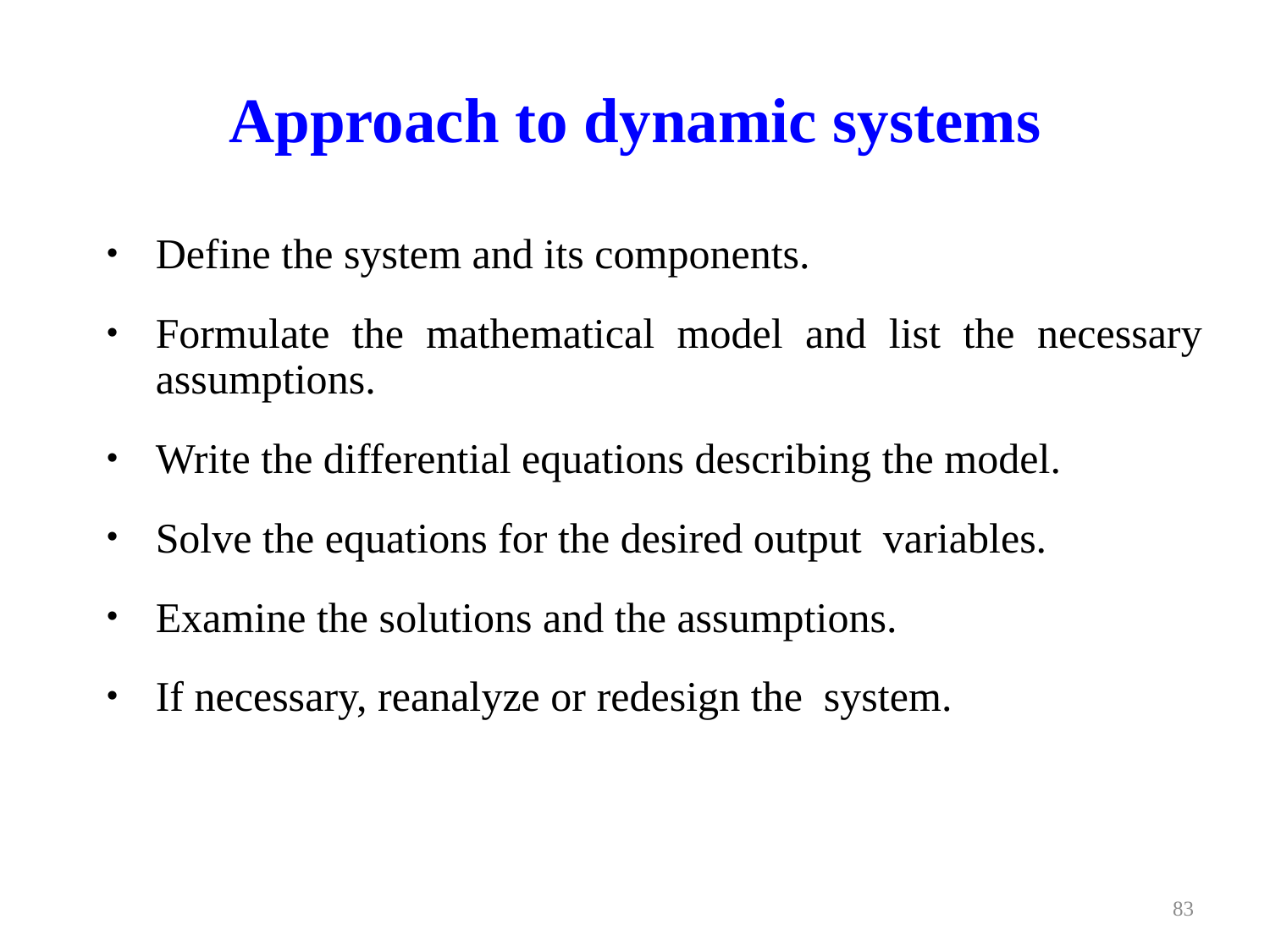

Approach to dynamic systems
Define the system and its components.
Formulate the mathematical model and list the necessary  assumptions.
Write the differential equations describing the model.
Solve the equations for the desired output  variables.
Examine the solutions and the assumptions.
If necessary, reanalyze or redesign the  system.

83